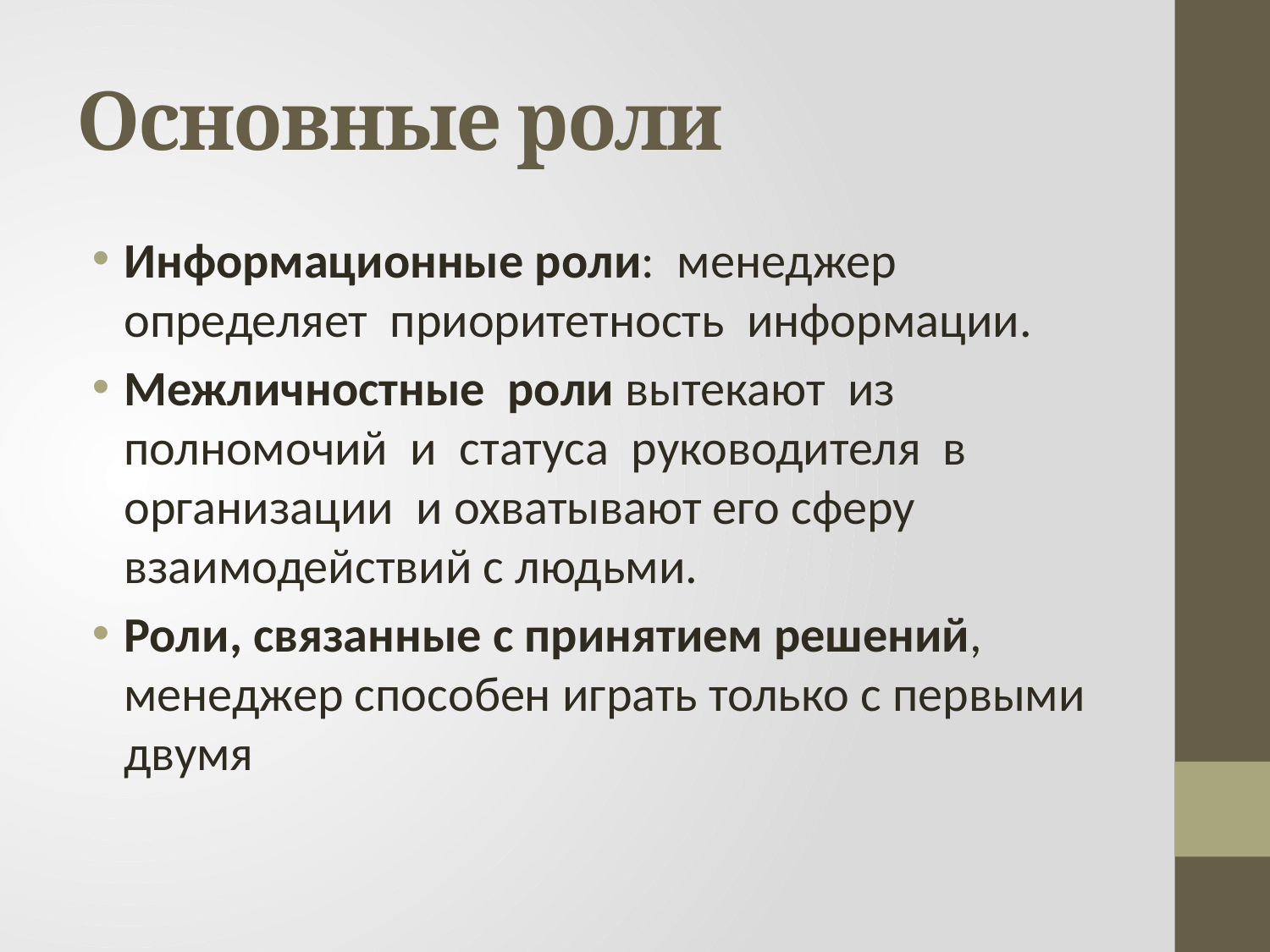

# Основные роли
Информационные роли:  менеджер  определяет  приоритетность  информации.
Межличностные  роли вытекают  из  полномочий  и  статуса  руководителя  в  организации  и охватывают его сферу взаимодействий с людьми.
Роли, связанные с принятием решений, менеджер способен играть только с первыми двумя